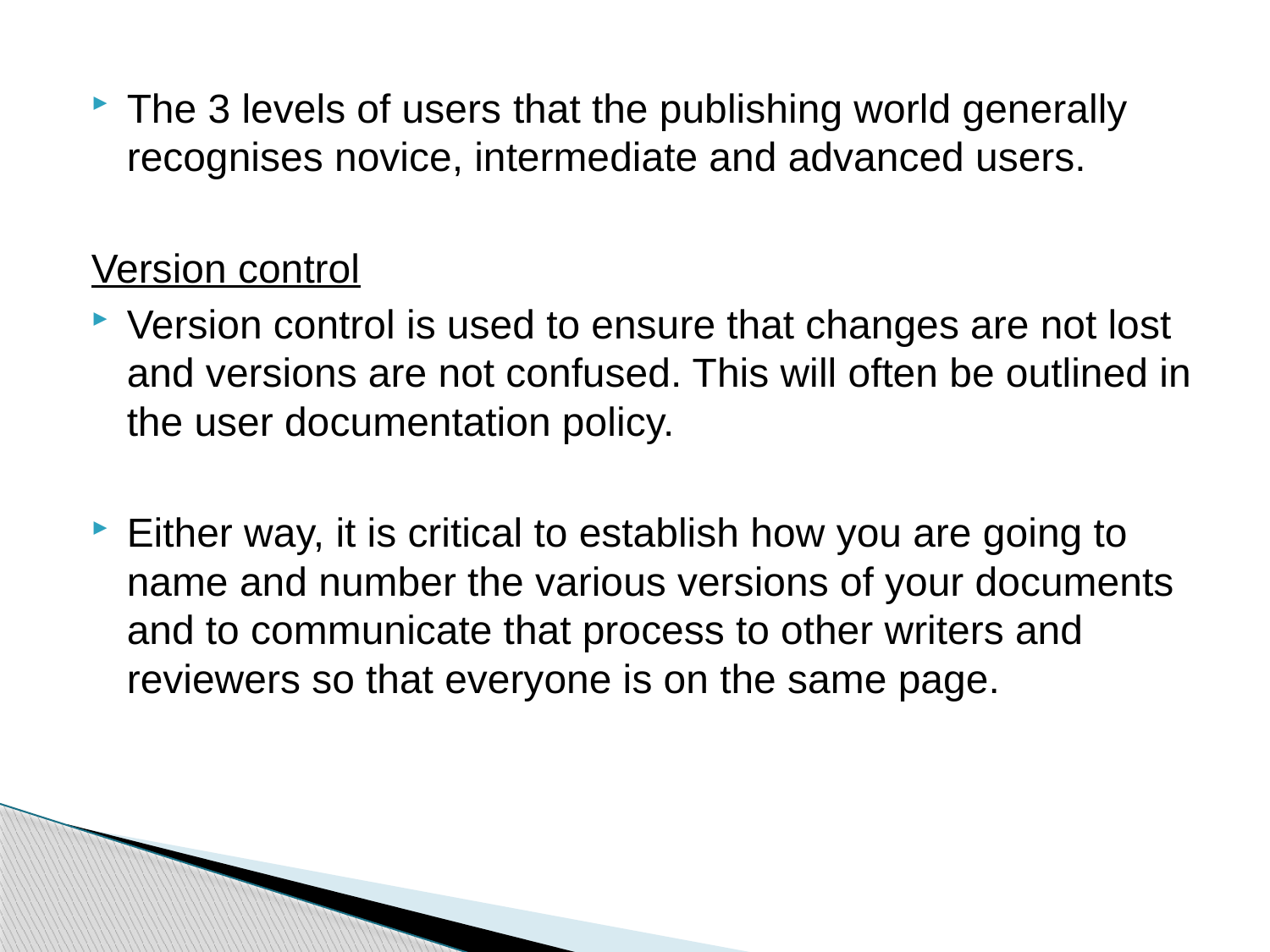

The 3 levels of users that the publishing world generally recognises novice, intermediate and advanced users.

Version control
Version control is used to ensure that changes are not lost and versions are not confused. This will often be outlined in the user documentation policy.

Either way, it is critical to establish how you are going to name and number the various versions of your documents and to communicate that process to other writers and reviewers so that everyone is on the same page.